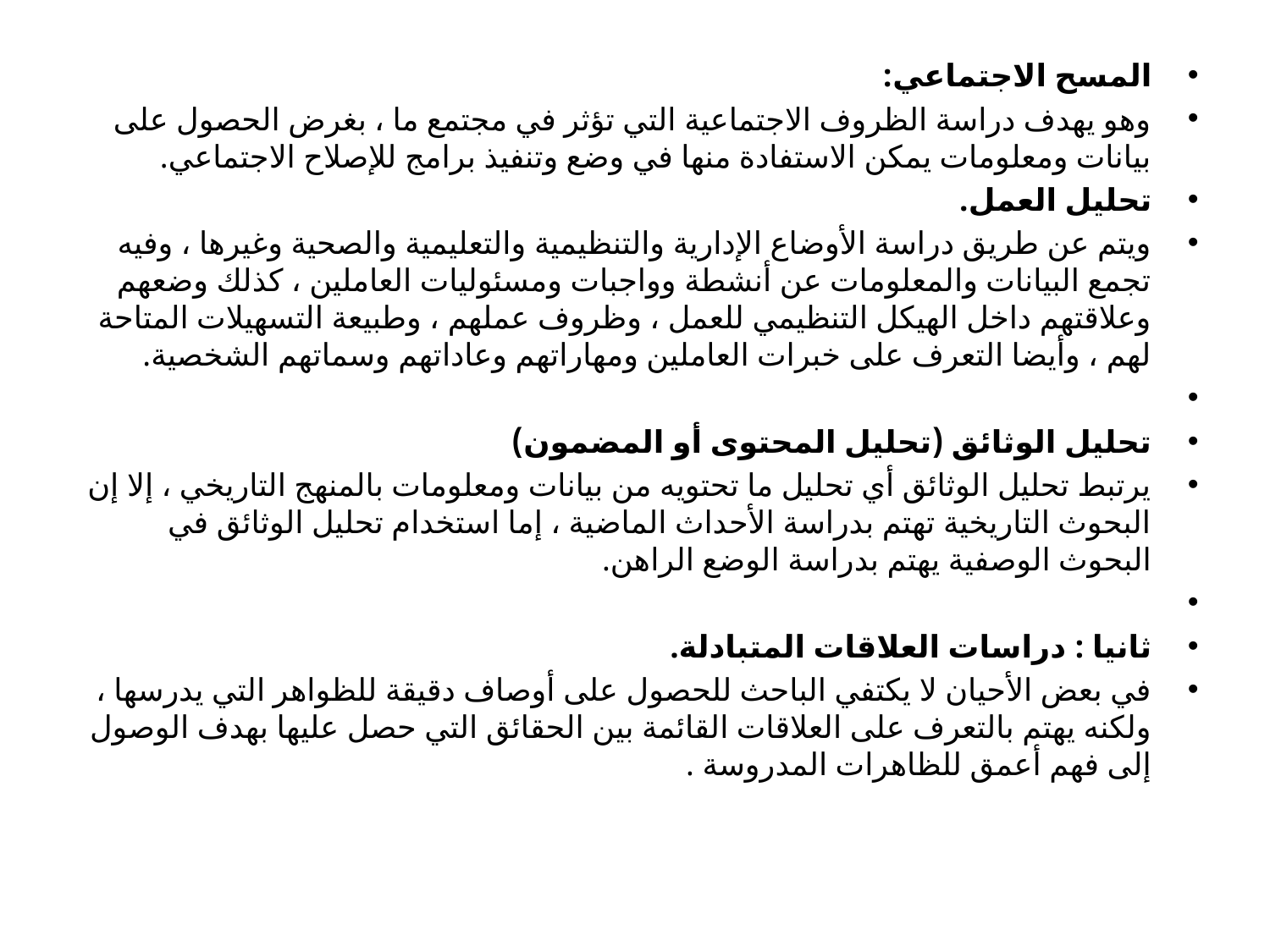

المسح الاجتماعي:
	وهو يهدف دراسة الظروف الاجتماعية التي تؤثر في مجتمع ما ، بغرض الحصول على بيانات ومعلومات يمكن الاستفادة منها في وضع وتنفيذ برامج للإصلاح الاجتماعي.
تحليل العمل.
	ويتم عن طريق دراسة الأوضاع الإدارية والتنظيمية والتعليمية والصحية وغيرها ، وفيه تجمع البيانات والمعلومات عن أنشطة وواجبات ومسئوليات العاملين ، كذلك وضعهم وعلاقتهم داخل الهيكل التنظيمي للعمل ، وظروف عملهم ، وطبيعة التسهيلات المتاحة لهم ، وأيضا التعرف على خبرات العاملين ومهاراتهم وعاداتهم وسماتهم الشخصية.

تحليل الوثائق (تحليل المحتوى أو المضمون)
	يرتبط تحليل الوثائق أي تحليل ما تحتويه من بيانات ومعلومات بالمنهج التاريخي ، إلا إن البحوث التاريخية تهتم بدراسة الأحداث الماضية ، إما استخدام تحليل الوثائق في البحوث الوصفية يهتم بدراسة الوضع الراهن.

ثانيا : دراسات العلاقات المتبادلة.
	في بعض الأحيان لا يكتفي الباحث للحصول على أوصاف دقيقة للظواهر التي يدرسها ، ولكنه يهتم بالتعرف على العلاقات القائمة بين الحقائق التي حصل عليها بهدف الوصول إلى فهم أعمق للظاهرات المدروسة .